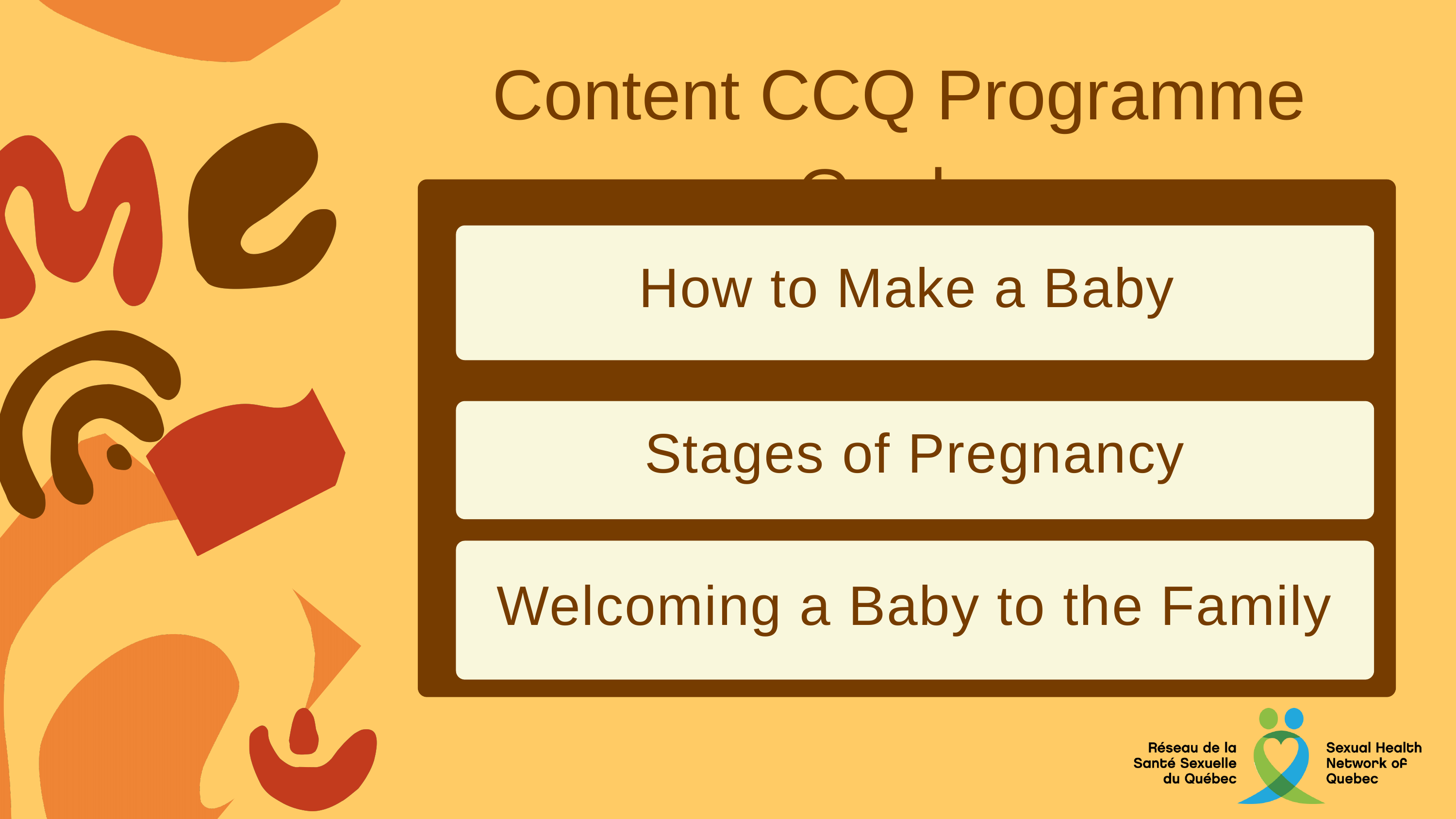

Content CCQ Programme Goals:

How to Make a Baby

Stages of Pregnancy

Welcoming a Baby to the Family